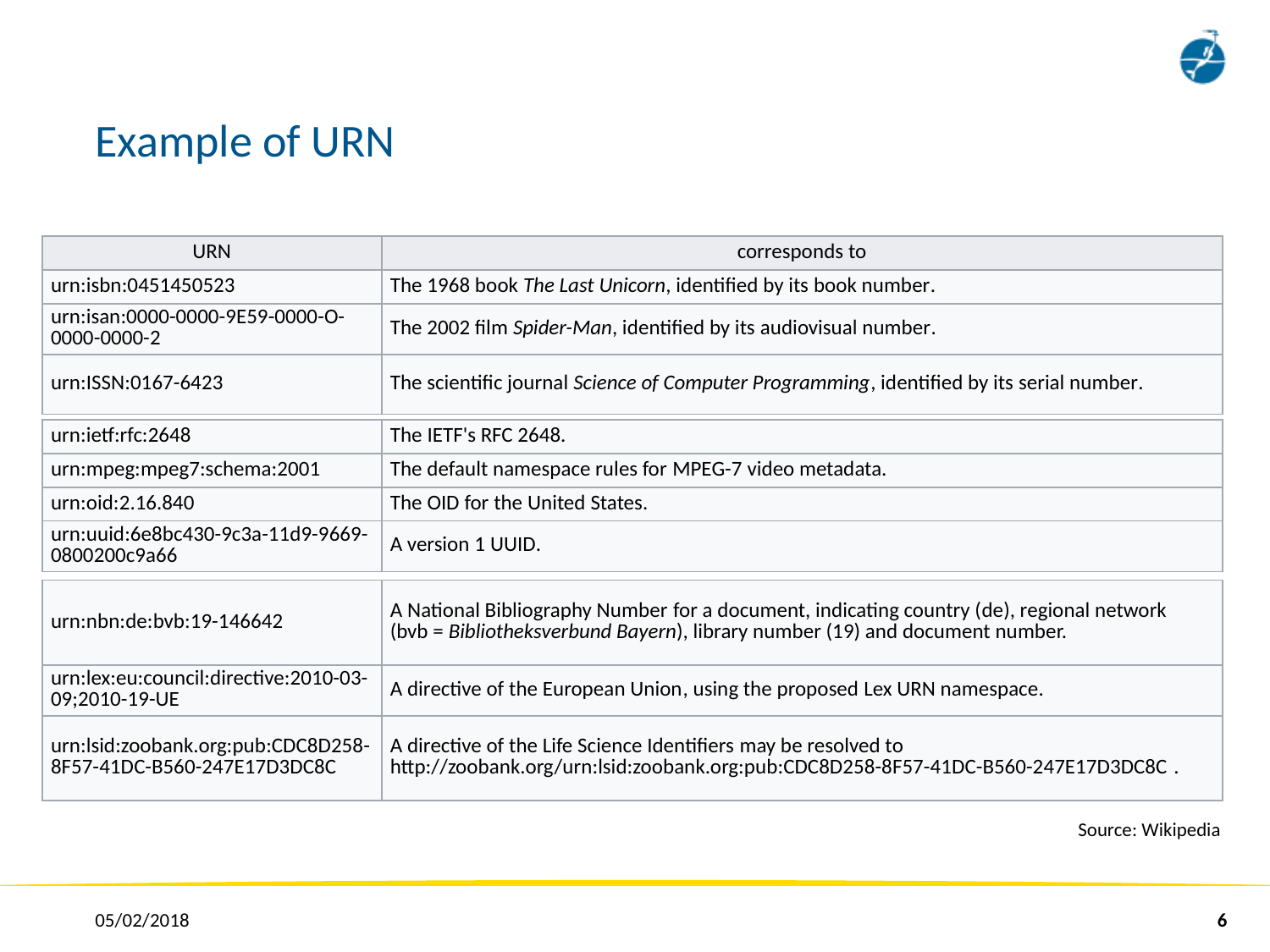

# Example of URN
| URN | corresponds to |
| --- | --- |
| urn:isbn:0451450523 | The 1968 book The Last Unicorn, identified by its book number. |
| urn:isan:0000-0000-9E59-0000-O-0000-0000-2 | The 2002 film Spider-Man, identified by its audiovisual number. |
| urn:ISSN:0167-6423 | The scientific journal Science of Computer Programming, identified by its serial number. |
| urn:ietf:rfc:2648 | The IETF's RFC 2648. |
| --- | --- |
| urn:mpeg:mpeg7:schema:2001 | The default namespace rules for MPEG-7 video metadata. |
| urn:oid:2.16.840 | The OID for the United States. |
| urn:uuid:6e8bc430-9c3a-11d9-9669-0800200c9a66 | A version 1 UUID. |
| --- | --- |
| urn:nbn:de:bvb:19-146642 | A National Bibliography Number for a document, indicating country (de), regional network (bvb = Bibliotheksverbund Bayern), library number (19) and document number. |
| --- | --- |
| urn:lex:eu:council:directive:2010-03-09;2010-19-UE | A directive of the European Union, using the proposed Lex URN namespace. |
| urn:lsid:zoobank.org:pub:CDC8D258-8F57-41DC-B560-247E17D3DC8C | A directive of the Life Science Identifiers may be resolved to http://zoobank.org/urn:lsid:zoobank.org:pub:CDC8D258-8F57-41DC-B560-247E17D3DC8C . |
Source: Wikipedia
05/02/2018
6